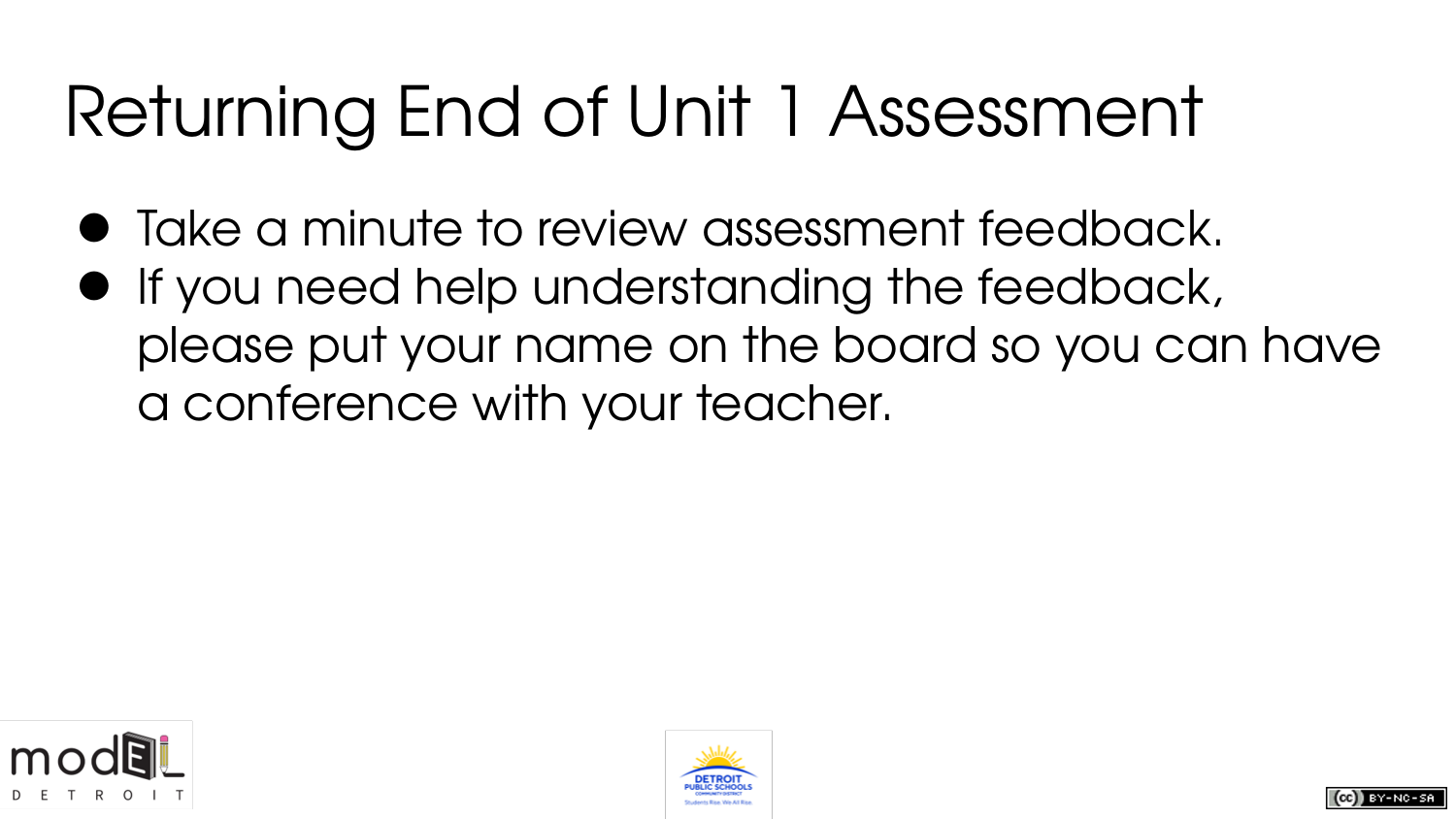

# Returning End of Unit 1 Assessment
Take a minute to review assessment feedback.
If you need help understanding the feedback, please put your name on the board so you can have a conference with your teacher.